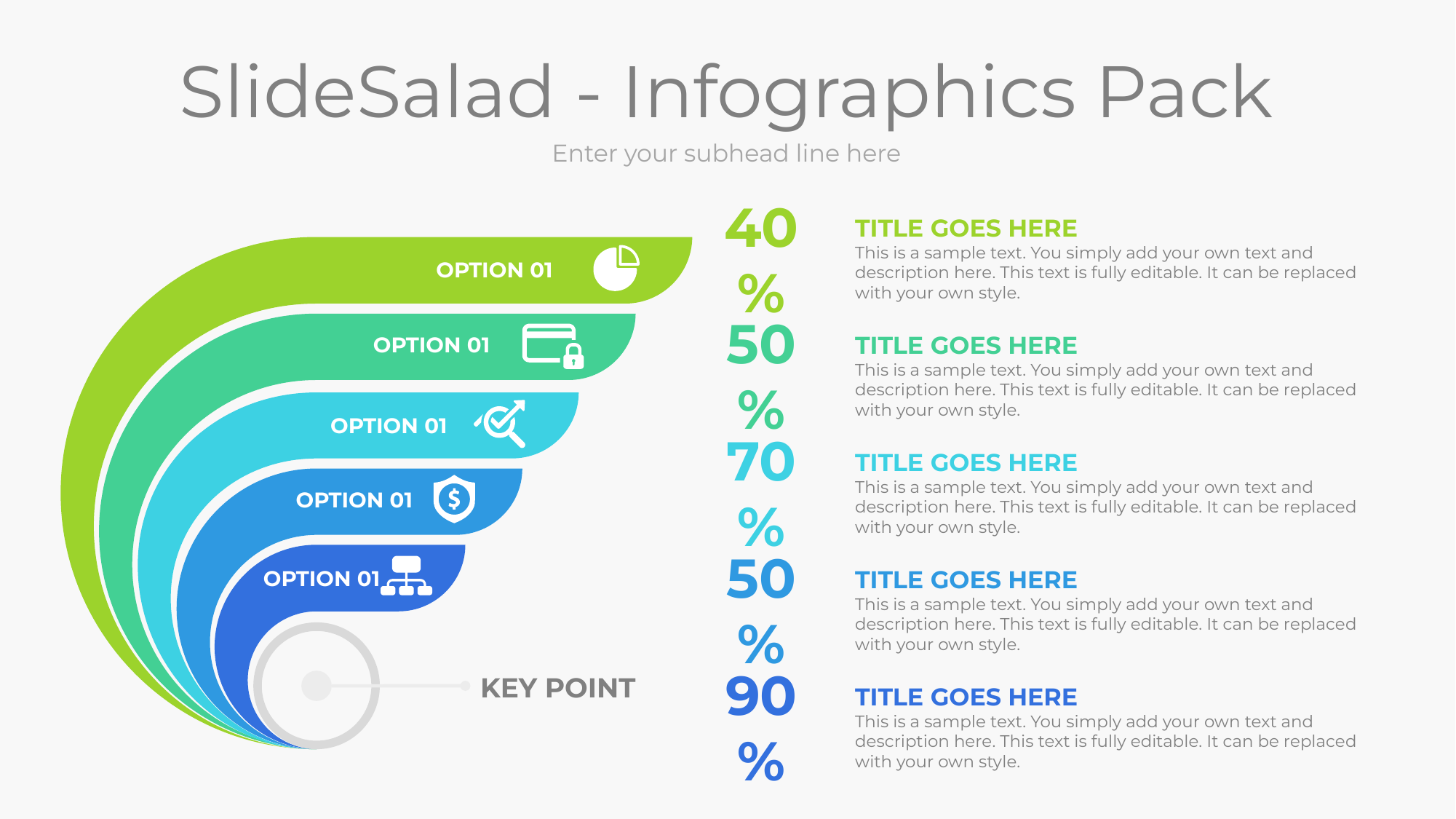

# SlideSalad - Infographics Pack
Enter your subhead line here
TITLE GOES HERE
This is a sample text. You simply add your own text and description here. This text is fully editable. It can be replaced with your own style.
40%

OPTION 01

OPTION 01
TITLE GOES HERE
This is a sample text. You simply add your own text and description here. This text is fully editable. It can be replaced with your own style.
50%

OPTION 01
TITLE GOES HERE
This is a sample text. You simply add your own text and description here. This text is fully editable. It can be replaced with your own style.
70%

OPTION 01

OPTION 01
TITLE GOES HERE
This is a sample text. You simply add your own text and description here. This text is fully editable. It can be replaced with your own style.
50%

KEY POINT
TITLE GOES HERE
This is a sample text. You simply add your own text and description here. This text is fully editable. It can be replaced with your own style.
90%